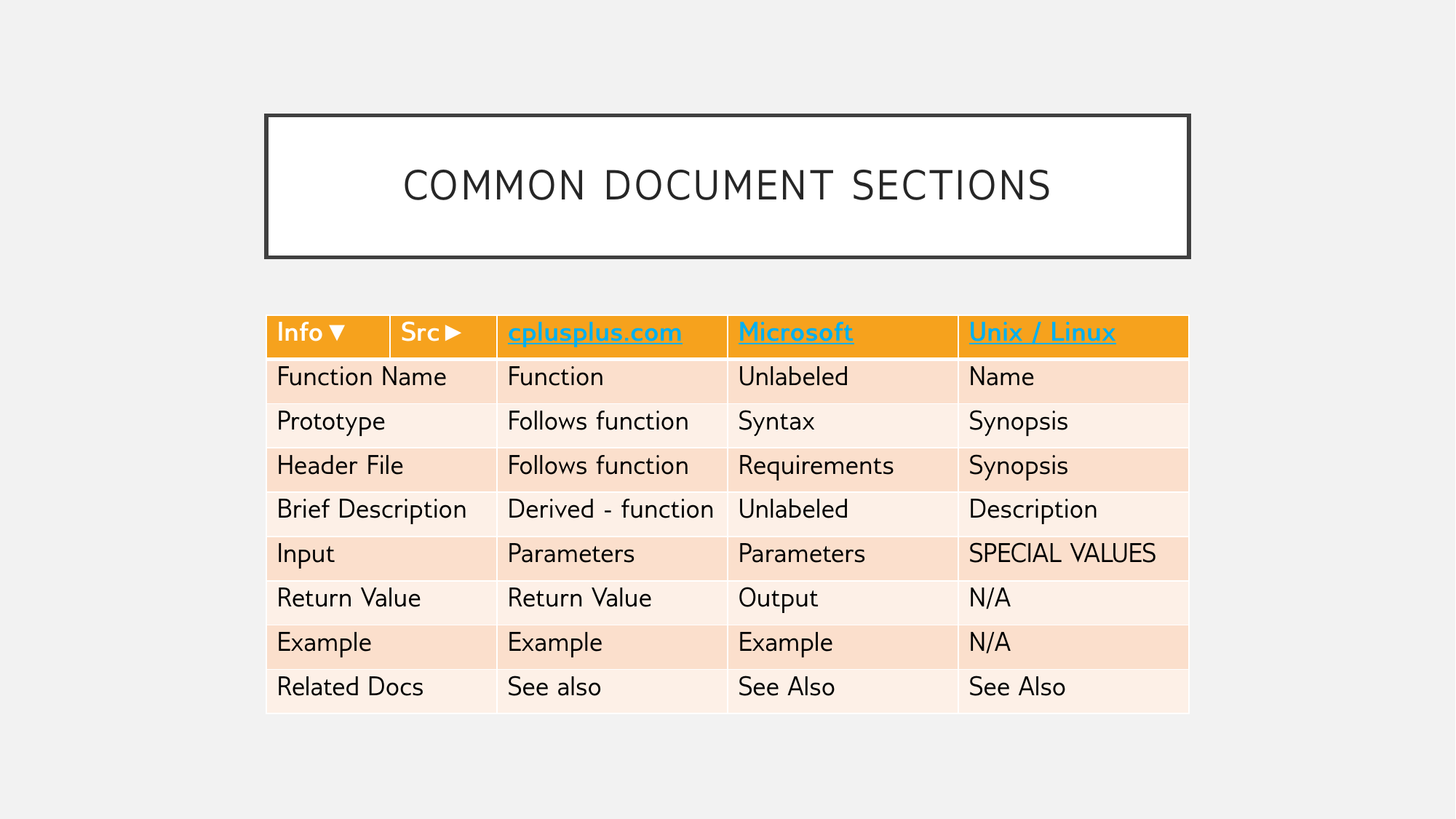

# Common Document Sections
| Info▼ | Src► | cplusplus.com | Microsoft | Unix / Linux |
| --- | --- | --- | --- | --- |
| Function Name |  | Function | Unlabeled | Name |
| Prototype |  | Follows function | Syntax | Synopsis |
| Header File |  | Follows function | Requirements | Synopsis |
| Brief Description |  | Derived - function | Unlabeled | Description |
| Input |  | Parameters | Parameters | SPECIAL VALUES |
| Return Value |  | Return Value | Output | N/A |
| Example |  | Example | Example | N/A |
| Related Docs |  | See also | See Also | See Also |